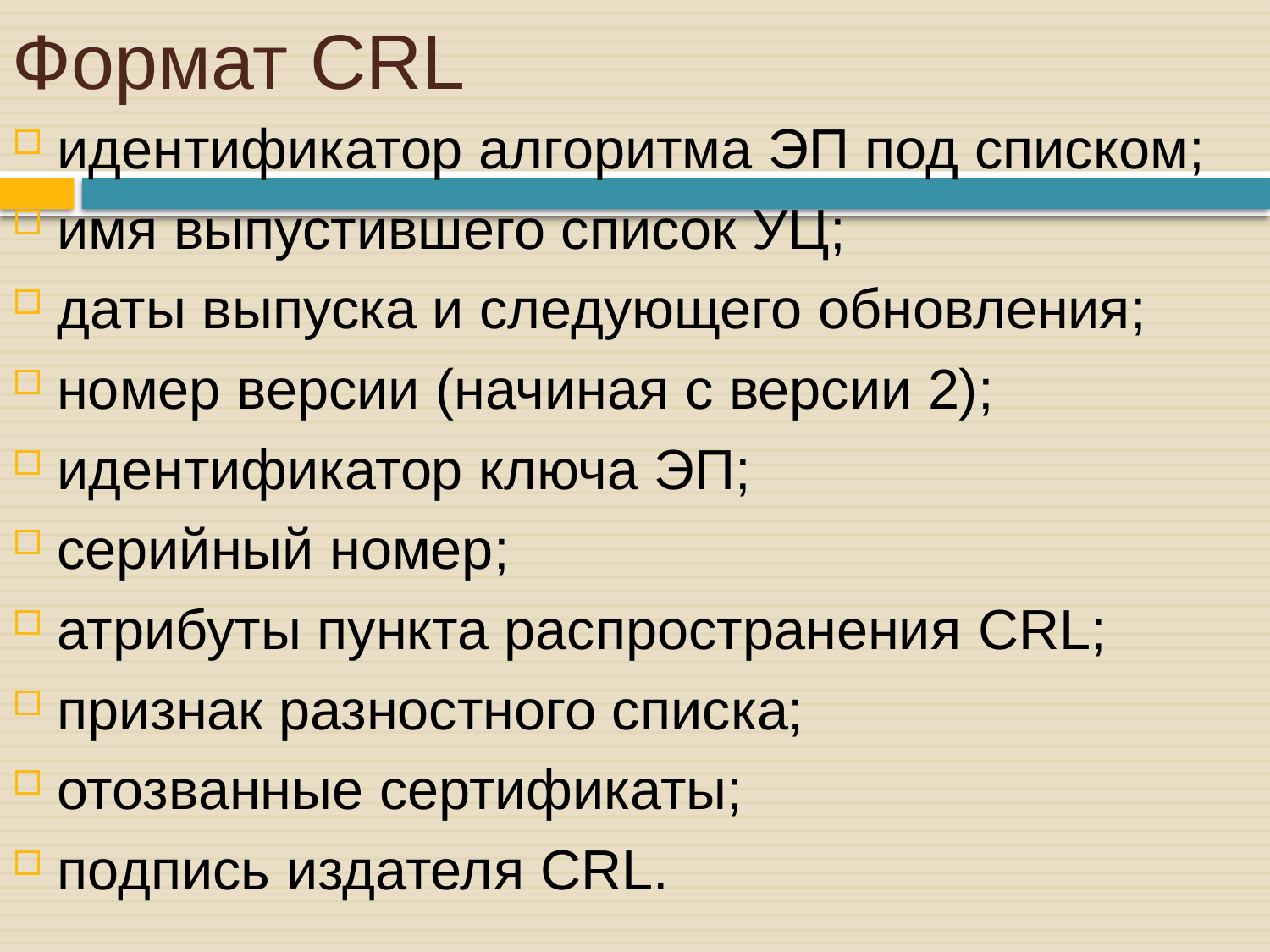

# Формат CRL
идентификатор алгоритма ЭП под списком;
имя выпустившего список УЦ;
даты выпуска и следующего обновления;
номер версии (начиная с версии 2);
идентификатор ключа ЭП;
серийный номер;
атрибуты пункта распространения CRL;
признак разностного списка;
отозванные сертификаты;
подпись издателя CRL.